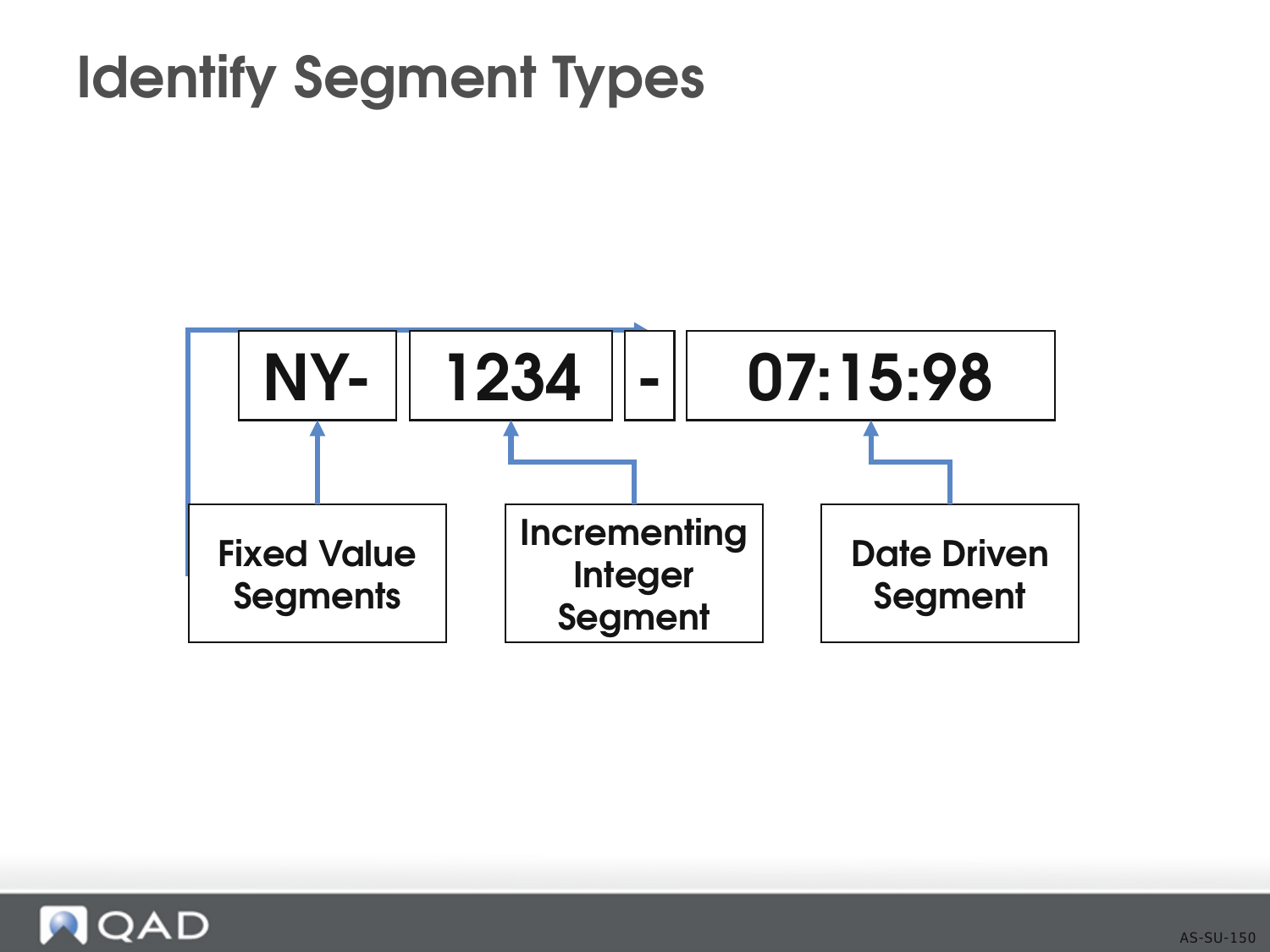

# Identify Segment Types
NY-
1234
-
07:15:98
Fixed Value Segments
Incrementing Integer Segment
Date Driven Segment
AS-SU-150